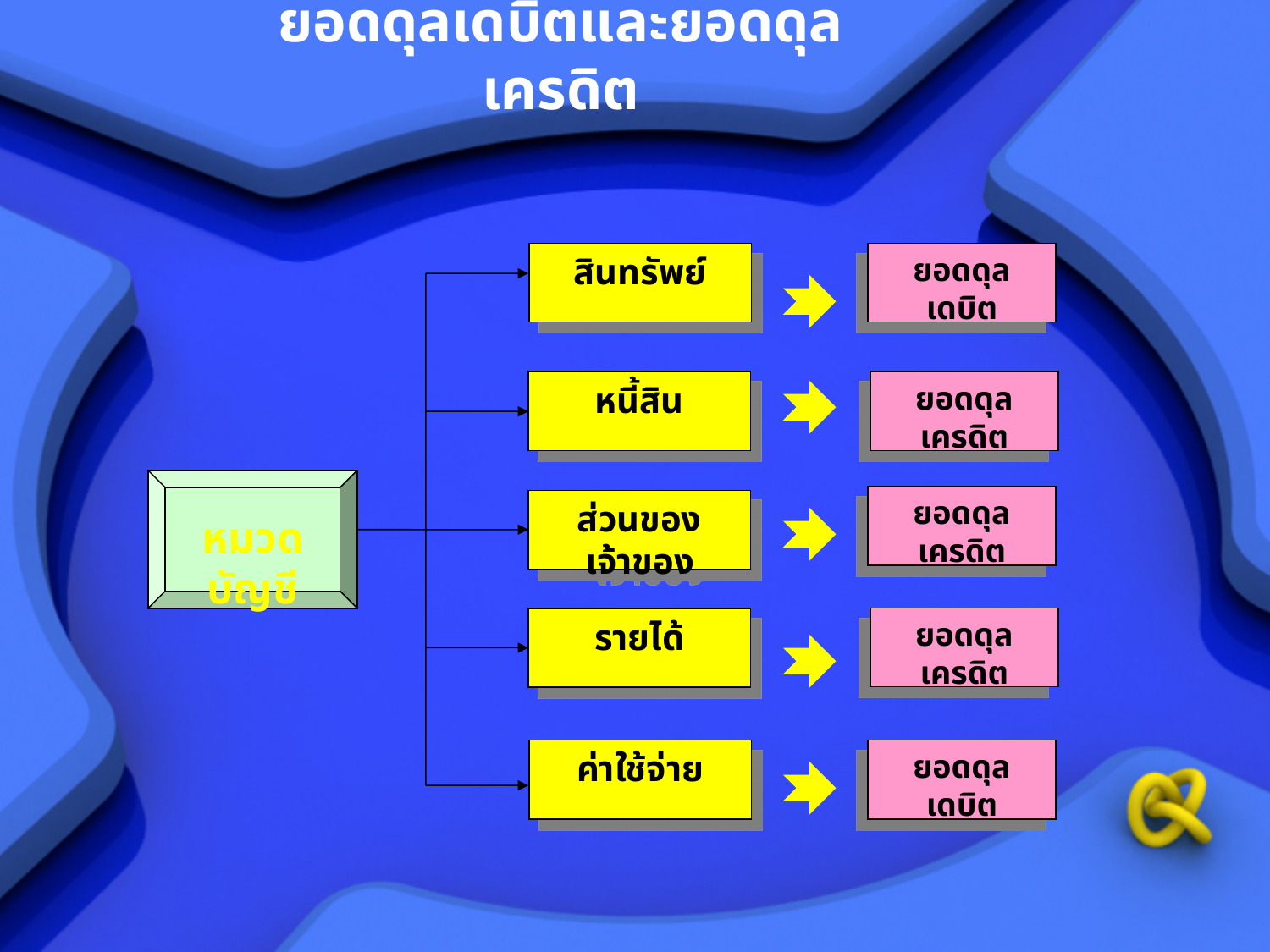

# ยอดดุลเดบิตและยอดดุลเครดิต
สินทรัพย์
ยอดดุลเดบิต

หนี้สิน
ยอดดุลเครดิต

หมวดบัญชี
ยอดดุลเครดิต
ส่วนของเจ้าของ

ยอดดุลเครดิต
รายได้

ค่าใช้จ่าย
ยอดดุลเดบิต